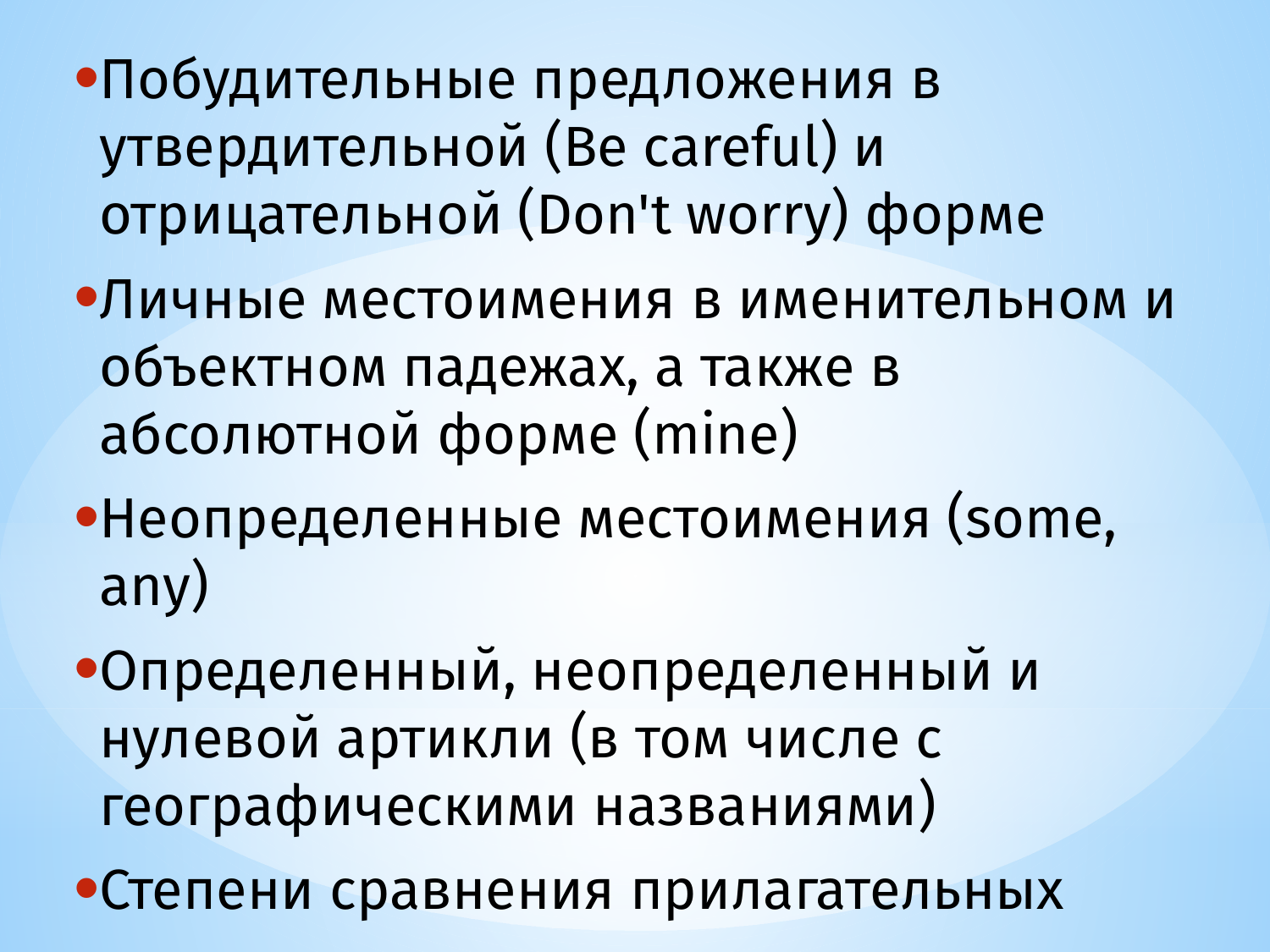

Побудительные предложения в утвердительной (Be careful) и отрицательной (Don't worry) форме
Личные местоимения в именительном и объектном падежах, а также в абсолютной форме (mine)
Неопределенные местоимения (some, any)
Определенный, неопределенный и нулевой артикли (в том числе с географическими названиями)
Степени сравнения прилагательных